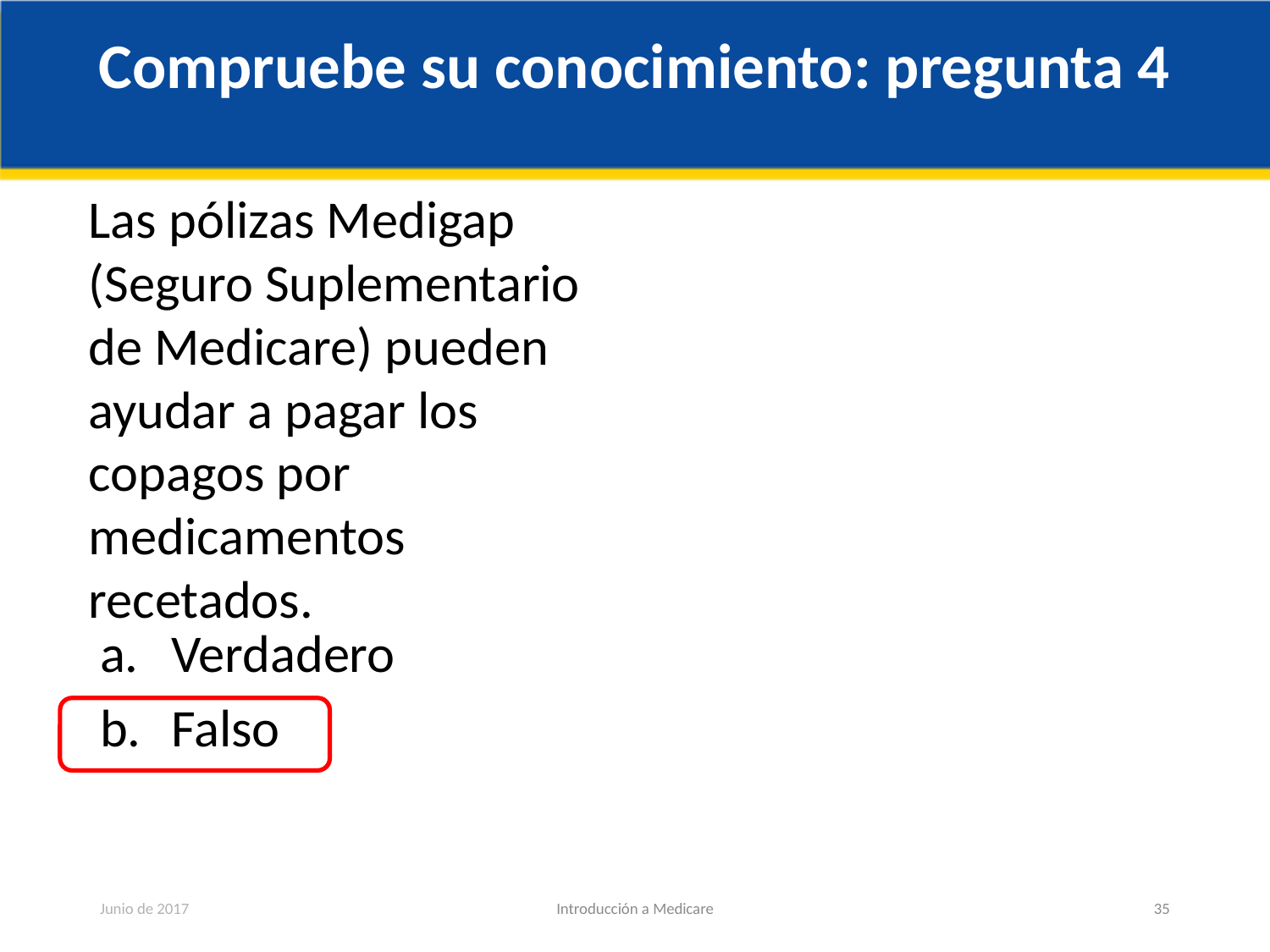

# Compruebe su conocimiento: pregunta 4
Las pólizas Medigap (Seguro Suplementario de Medicare) pueden ayudar a pagar los copagos por medicamentos recetados.
Verdadero
Falso

Junio de 2017
Introducción a Medicare
35